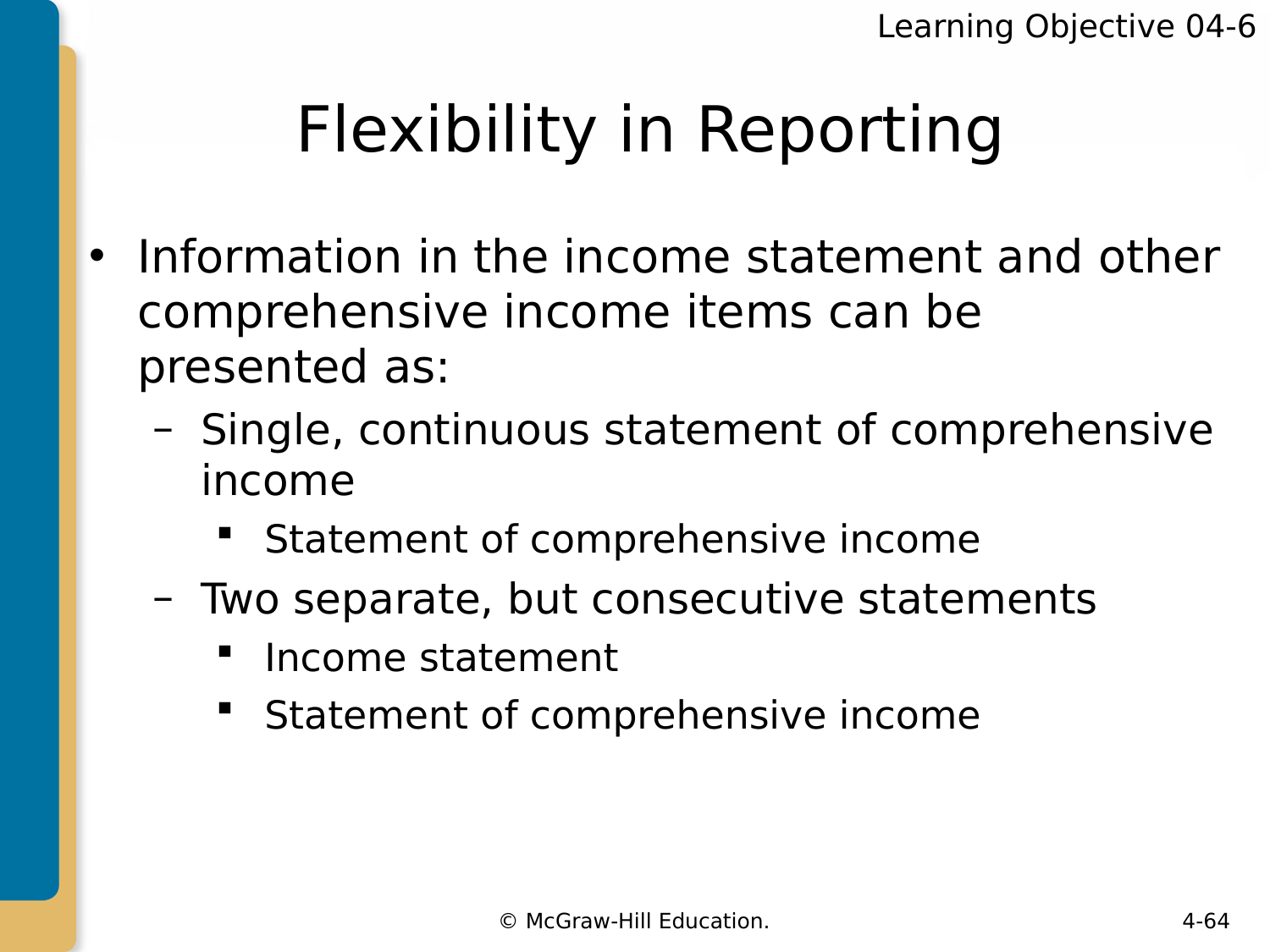

Learning Objective 04-6
# Flexibility in Reporting
Information in the income statement and other comprehensive income items can be presented as:
Single, continuous statement of comprehensive income
Statement of comprehensive income
Two separate, but consecutive statements
Income statement
Statement of comprehensive income